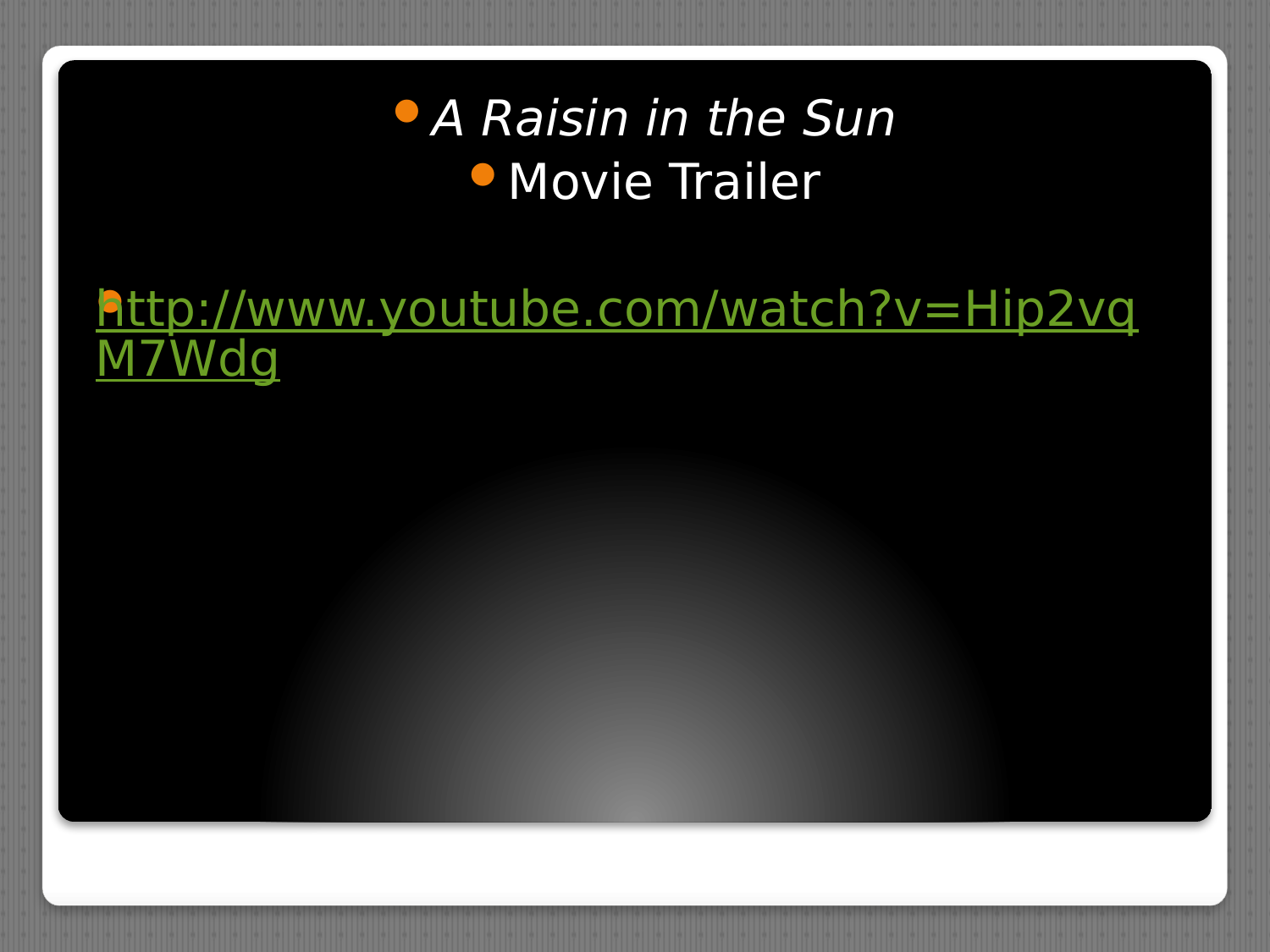

A Raisin in the Sun
Movie Trailer

http://www.youtube.com/watch?v=Hip2vqM7Wdg

#